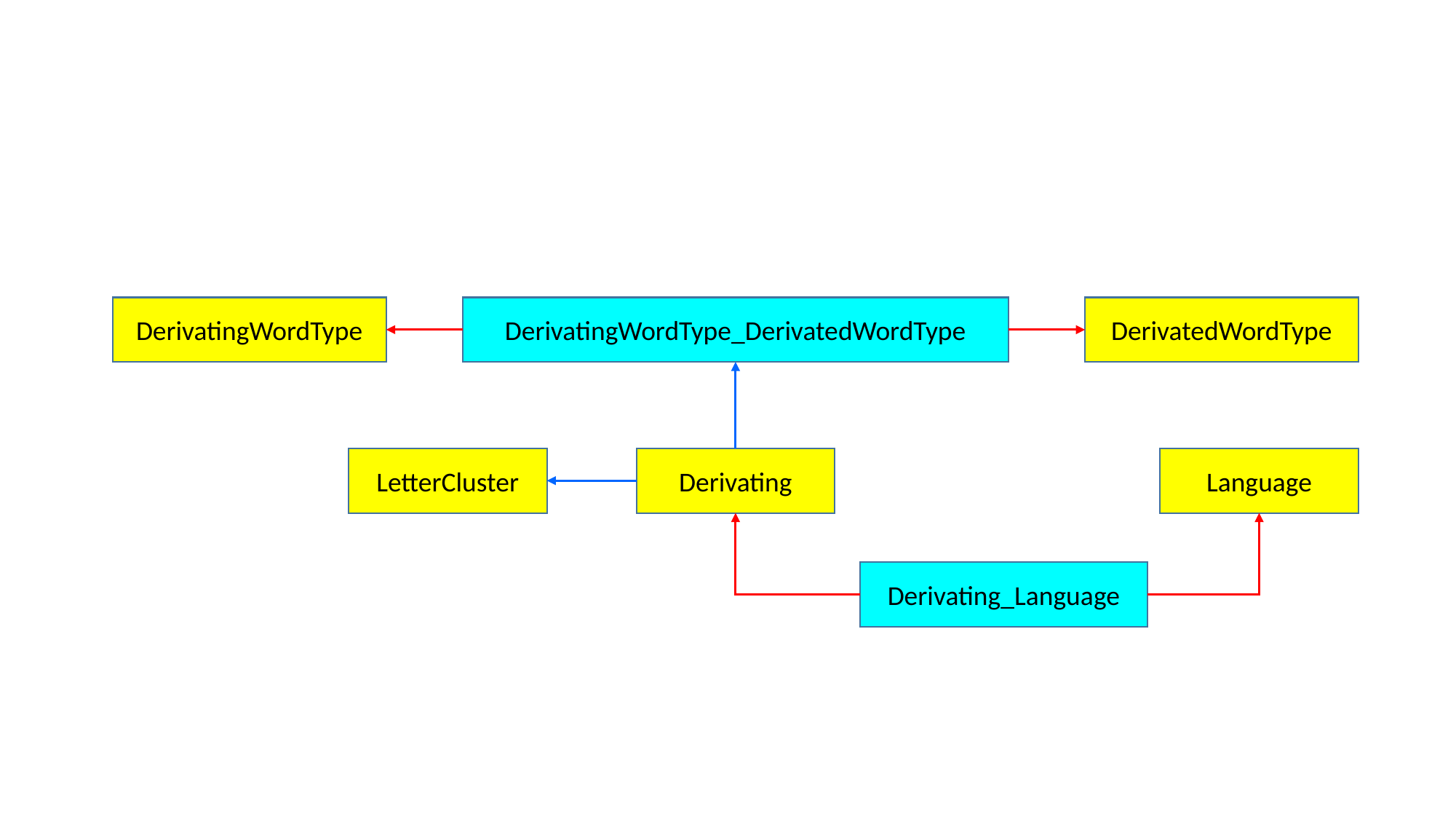

DerivatingWordType
DerivatingWordType_DerivatedWordType
DerivatedWordType
LetterCluster
Derivating
Language
Derivating_Language